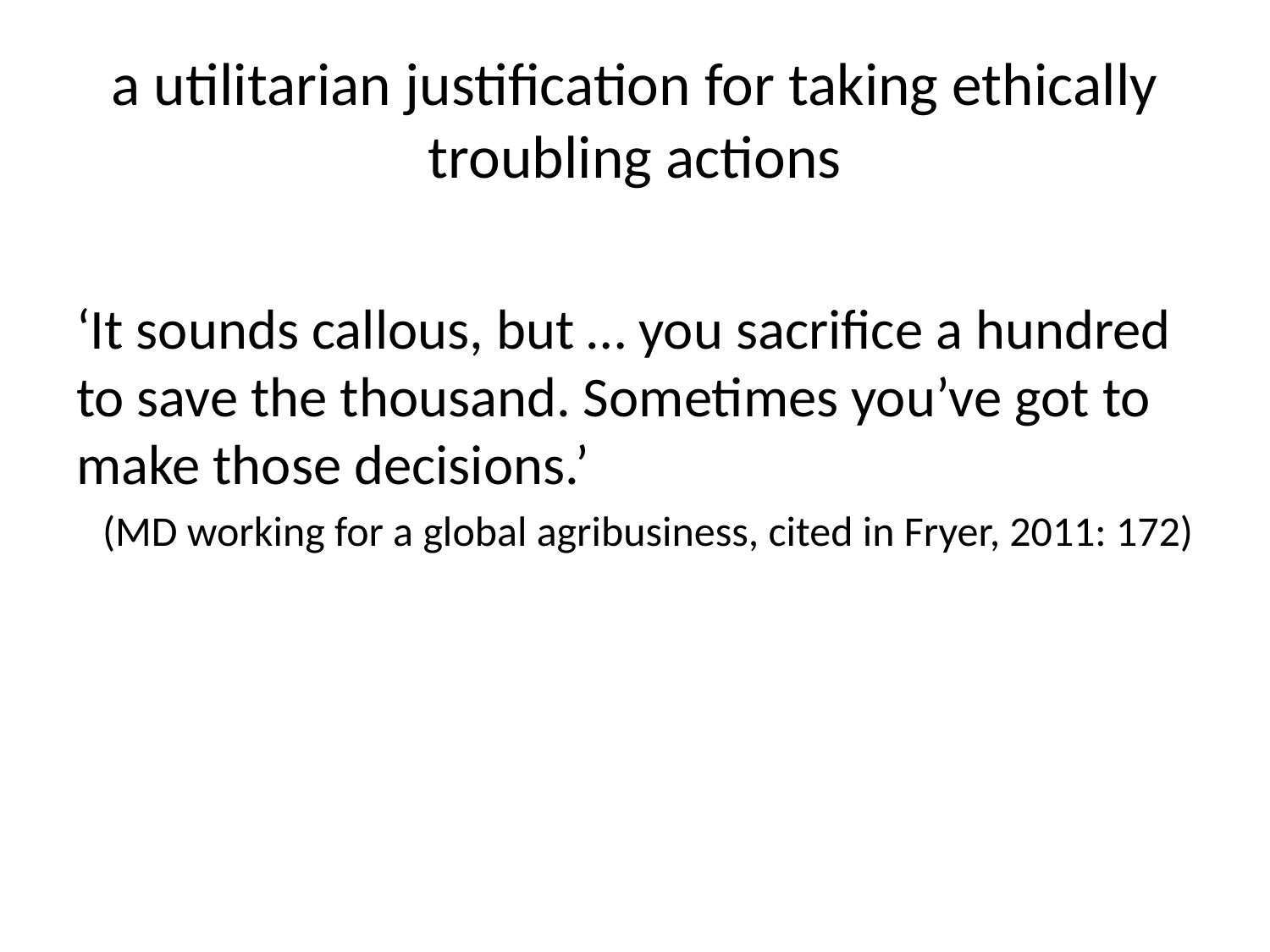

# a utilitarian justification for taking ethically troubling actions
‘It sounds callous, but … you sacrifice a hundred to save the thousand. Sometimes you’ve got to make those decisions.’
(MD working for a global agribusiness, cited in Fryer, 2011: 172)